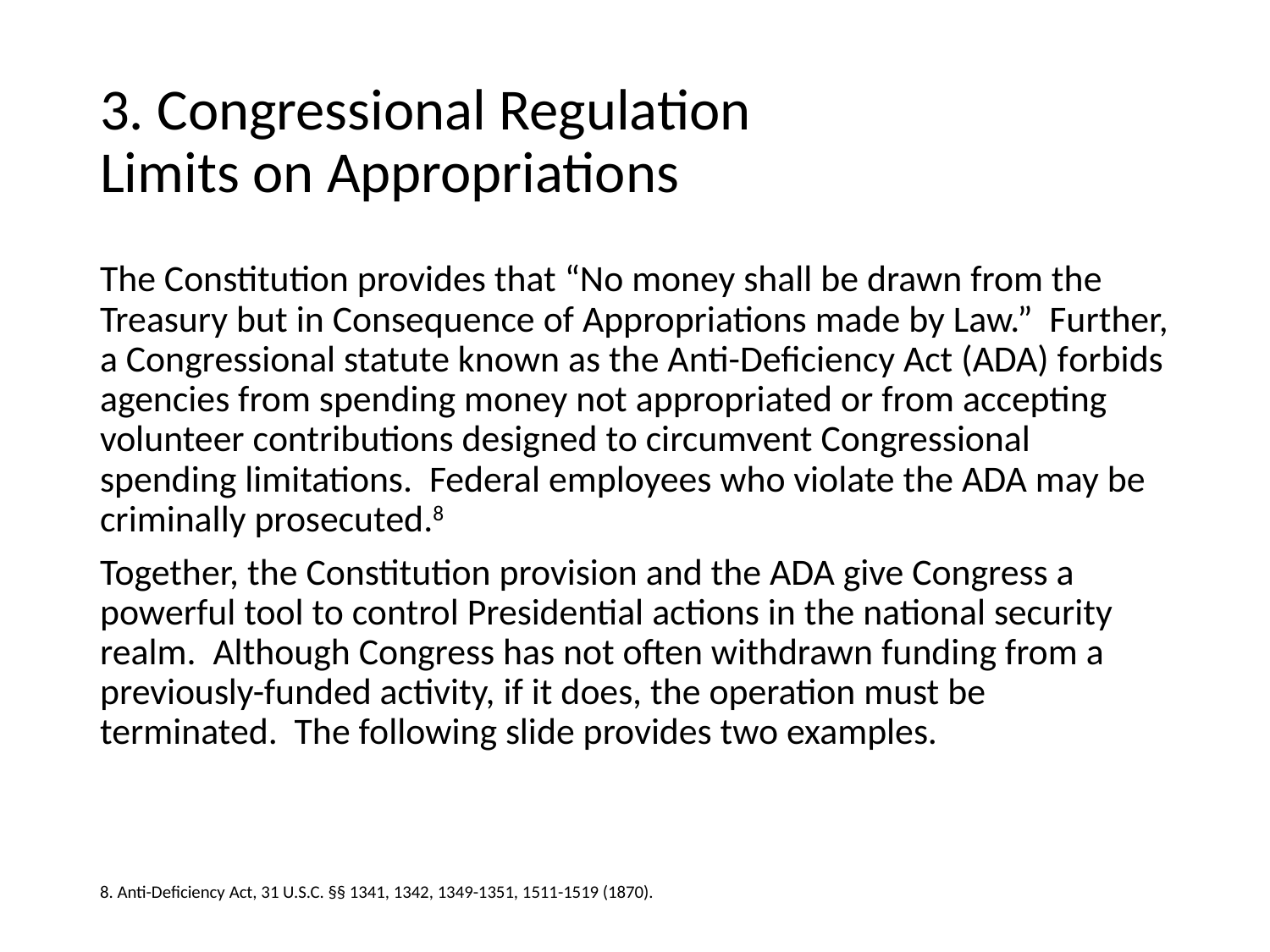

# 3. Congressional Regulation Limits on Appropriations
The Constitution provides that “No money shall be drawn from the Treasury but in Consequence of Appropriations made by Law.”  Further, a Congressional statute known as the Anti-Deficiency Act (ADA) forbids agencies from spending money not appropriated or from accepting volunteer contributions designed to circumvent Congressional spending limitations.  Federal employees who violate the ADA may be criminally prosecuted.8
Together, the Constitution provision and the ADA give Congress a powerful tool to control Presidential actions in the national security realm.  Although Congress has not often withdrawn funding from a previously-funded activity, if it does, the operation must be terminated.  The following slide provides two examples.

8. Anti-Deficiency Act, 31 U.S.C. §§ 1341, 1342, 1349-1351, 1511-1519 (1870).